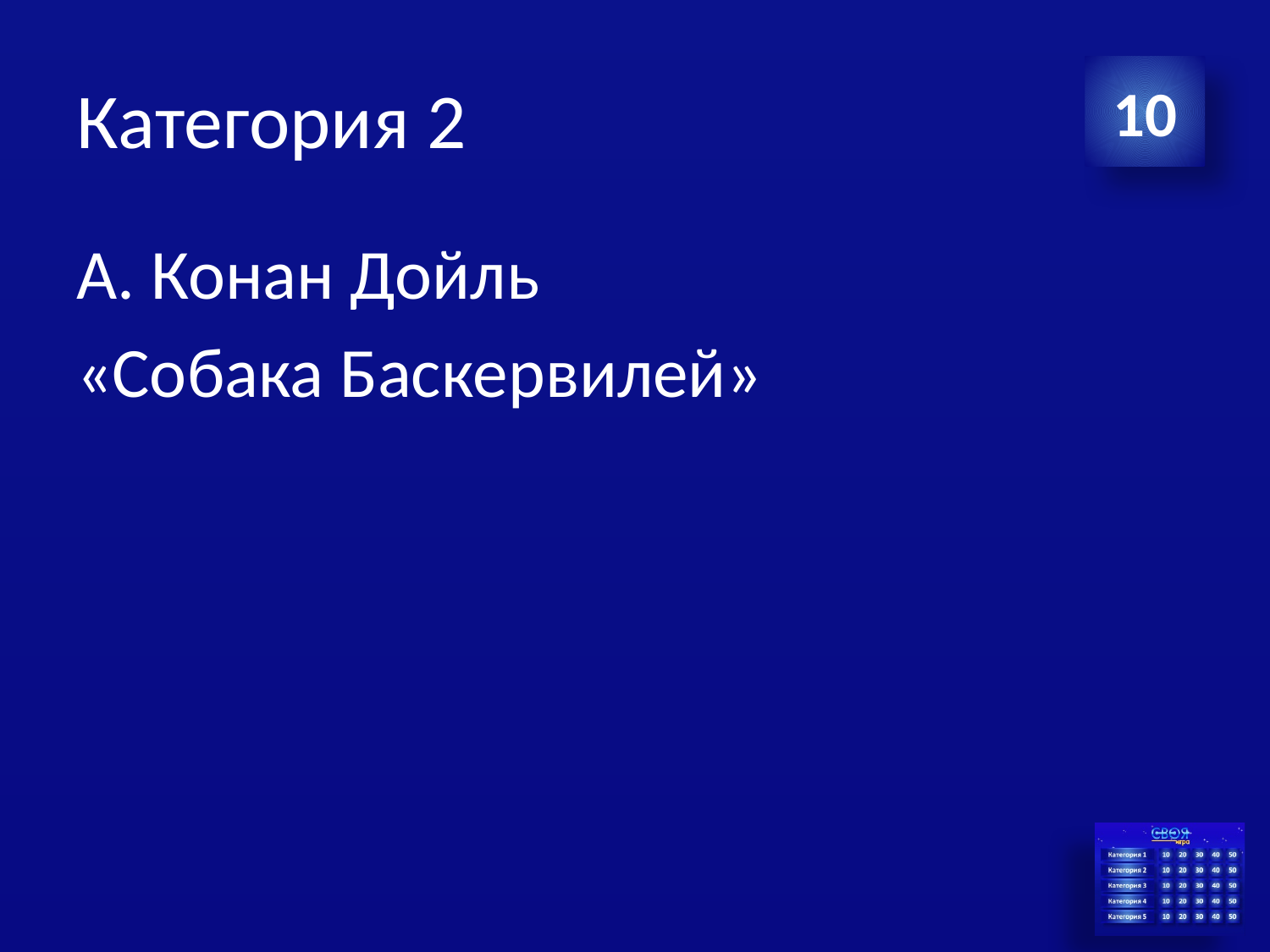

# Категория 2
10
А. Конан Дойль
«Собака Баскервилей»